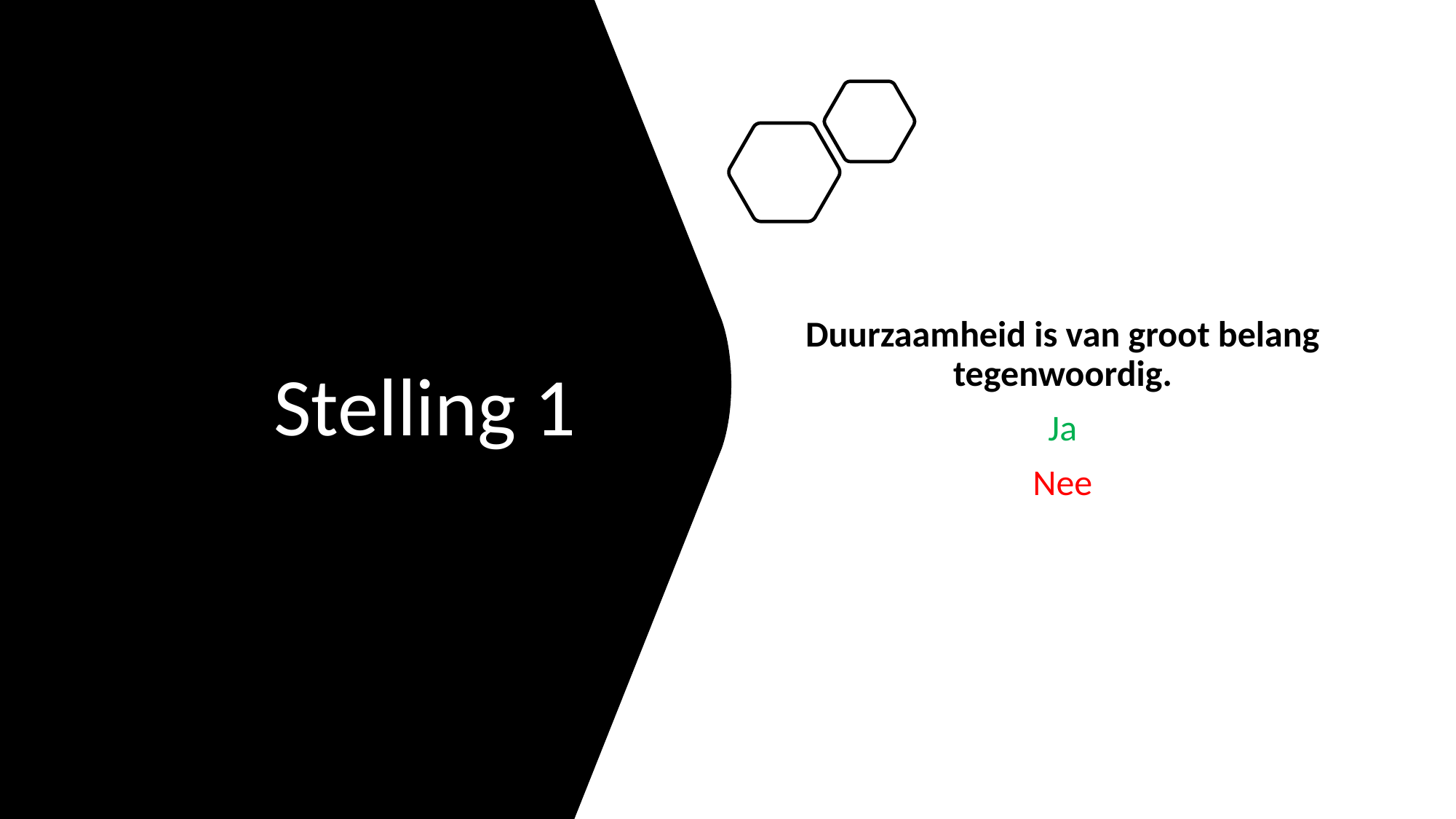

# Stelling 1
Duurzaamheid is van groot belang tegenwoordig.
Ja
Nee